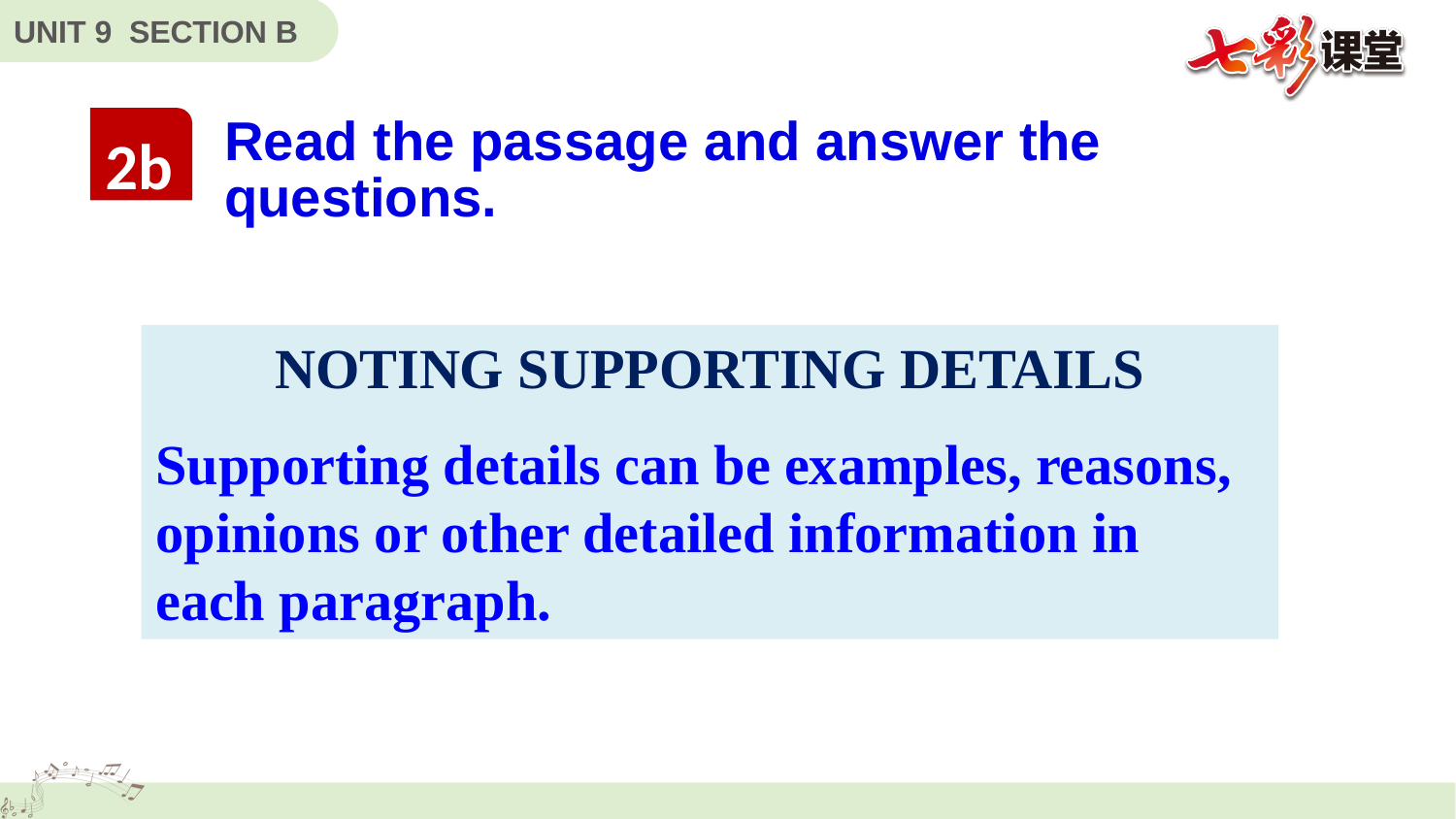

2b
Read the passage and answer the
questions.
NOTING SUPPORTING DETAILS
Supporting details can be examples, reasons, opinions or other detailed information in each paragraph.